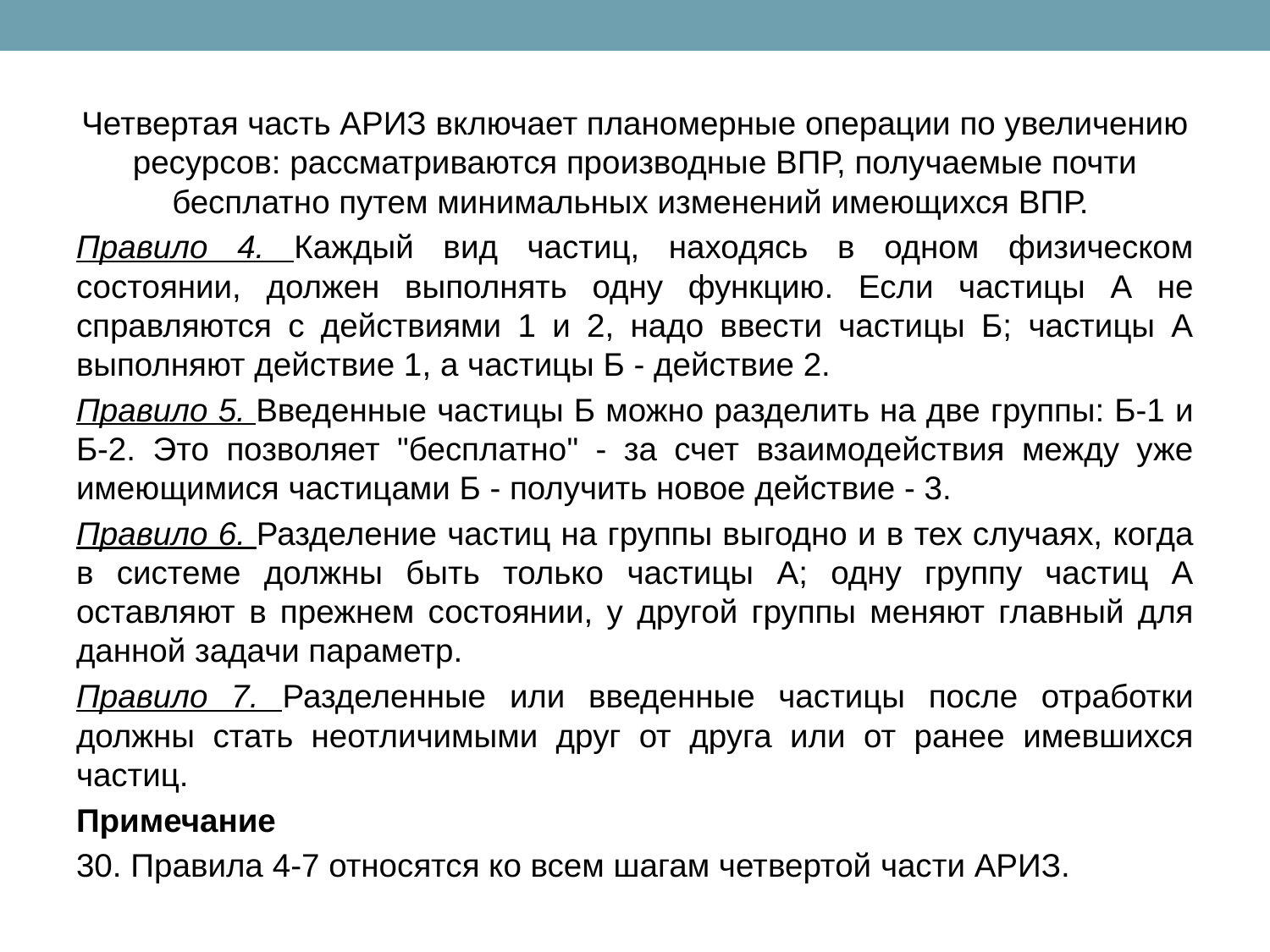

Четвертая часть АРИЗ включает планомерные операции по увеличению ресурсов: рассматриваются производные ВПР, получаемые почти бесплатно путем минимальных изменений имеющихся ВПР.
Правило 4. Каждый вид частиц, находясь в одном физическом состоянии, должен выполнять одну функцию. Если частицы А не справляются с действиями 1 и 2, надо ввести частицы Б; частицы А выполняют действие 1, а частицы Б - действие 2.
Правило 5. Введенные частицы Б можно разделить на две группы: Б-1 и Б-2. Это позволяет "бесплатно" - за счет взаимодействия между уже имеющимися частицами Б - получить новое действие - 3.
Правило 6. Разделение частиц на группы выгодно и в тех случаях, когда в системе должны быть только частицы А; одну группу частиц А оставляют в прежнем состоянии, у другой группы меняют главный для данной задачи параметр.
Правило 7. Разделенные или введенные частицы после отработки должны стать неотличимыми друг от друга или от ранее имевшихся частиц.
Примечание
30. Правила 4-7 относятся ко всем шагам четвертой части АРИЗ.